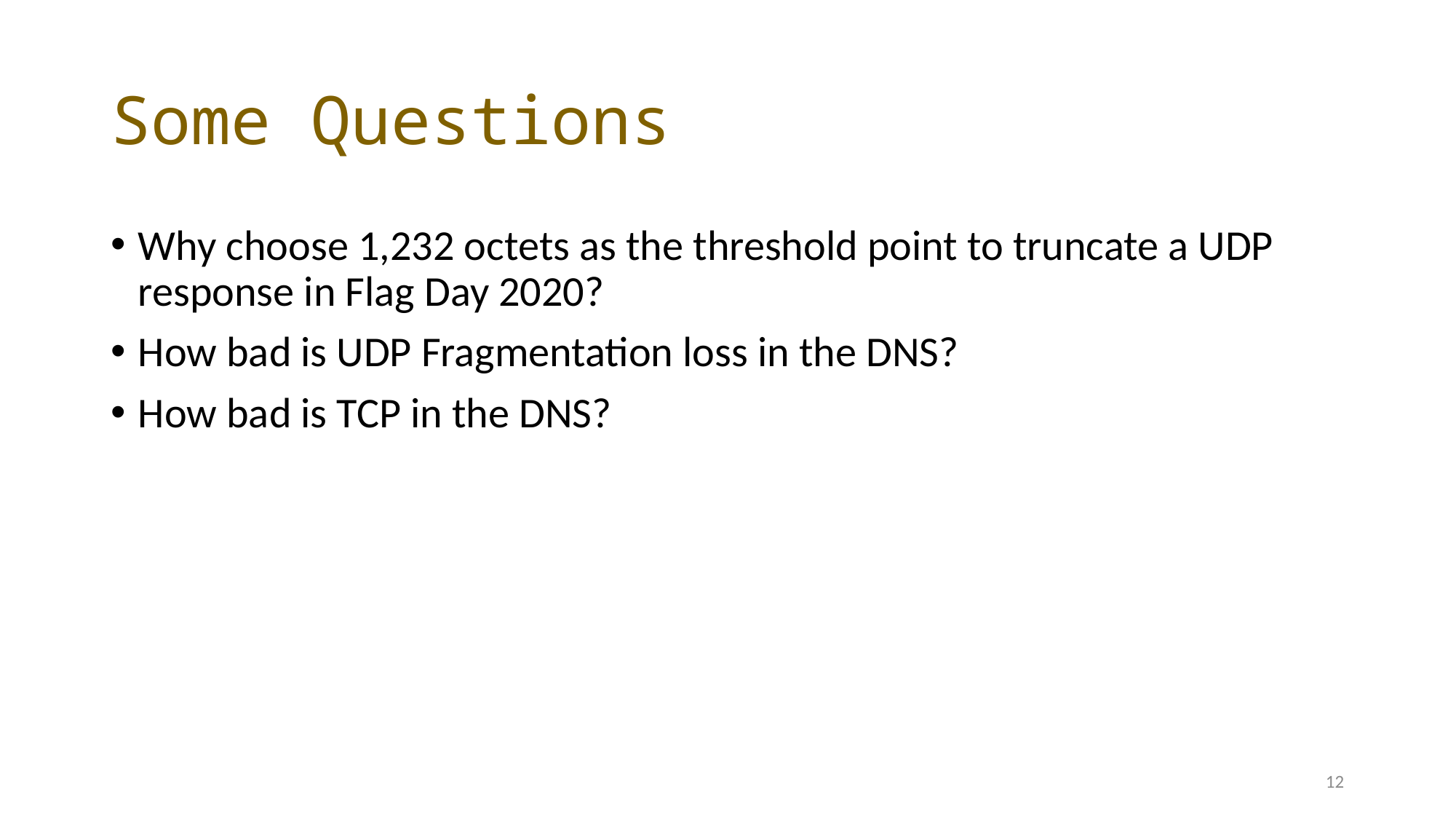

# Some Questions
Why choose 1,232 octets as the threshold point to truncate a UDP response in Flag Day 2020?
How bad is UDP Fragmentation loss in the DNS?
How bad is TCP in the DNS?
12